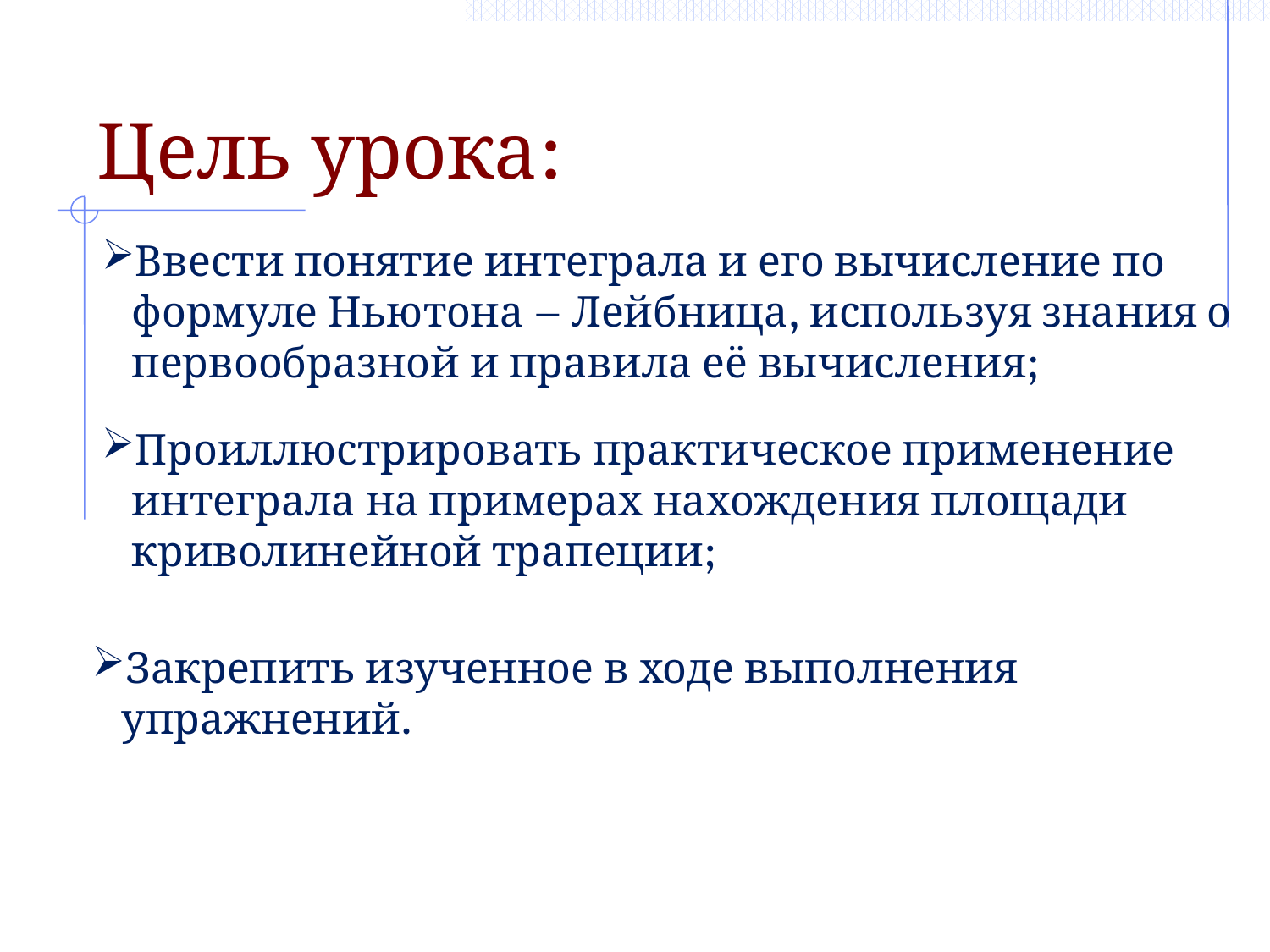

# Цель урока:
Ввести понятие интеграла и его вычисление по формуле Ньютона – Лейбница, используя знания о первообразной и правила её вычисления;

Проиллюстрировать практическое применение интеграла на примерах нахождения площади криволинейной трапеции;
Закрепить изученное в ходе выполнения упражнений.